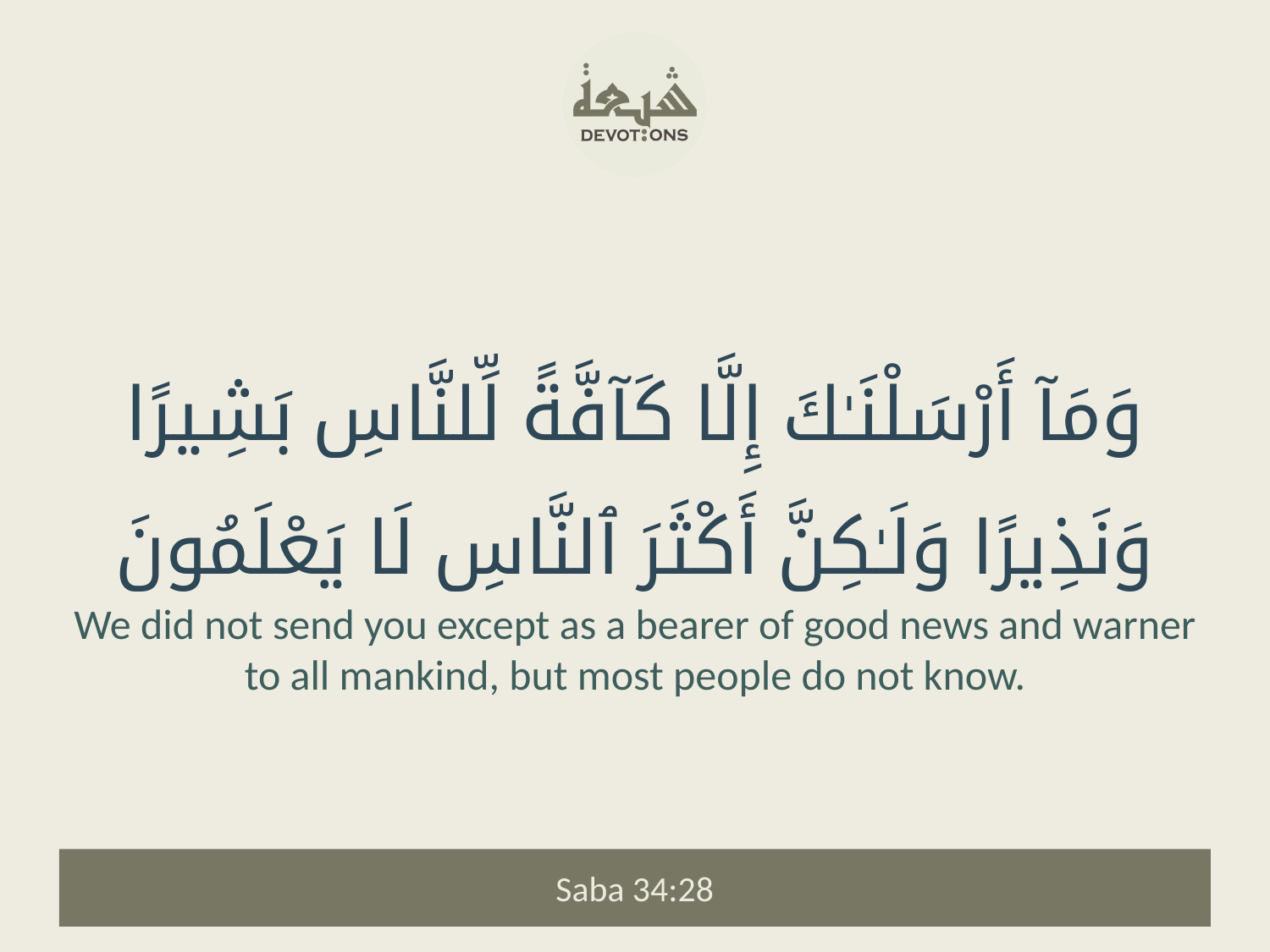

وَمَآ أَرْسَلْنَـٰكَ إِلَّا كَآفَّةً لِّلنَّاسِ بَشِيرًا وَنَذِيرًا وَلَـٰكِنَّ أَكْثَرَ ٱلنَّاسِ لَا يَعْلَمُونَ
We did not send you except as a bearer of good news and warner to all mankind, but most people do not know.
Saba 34:28